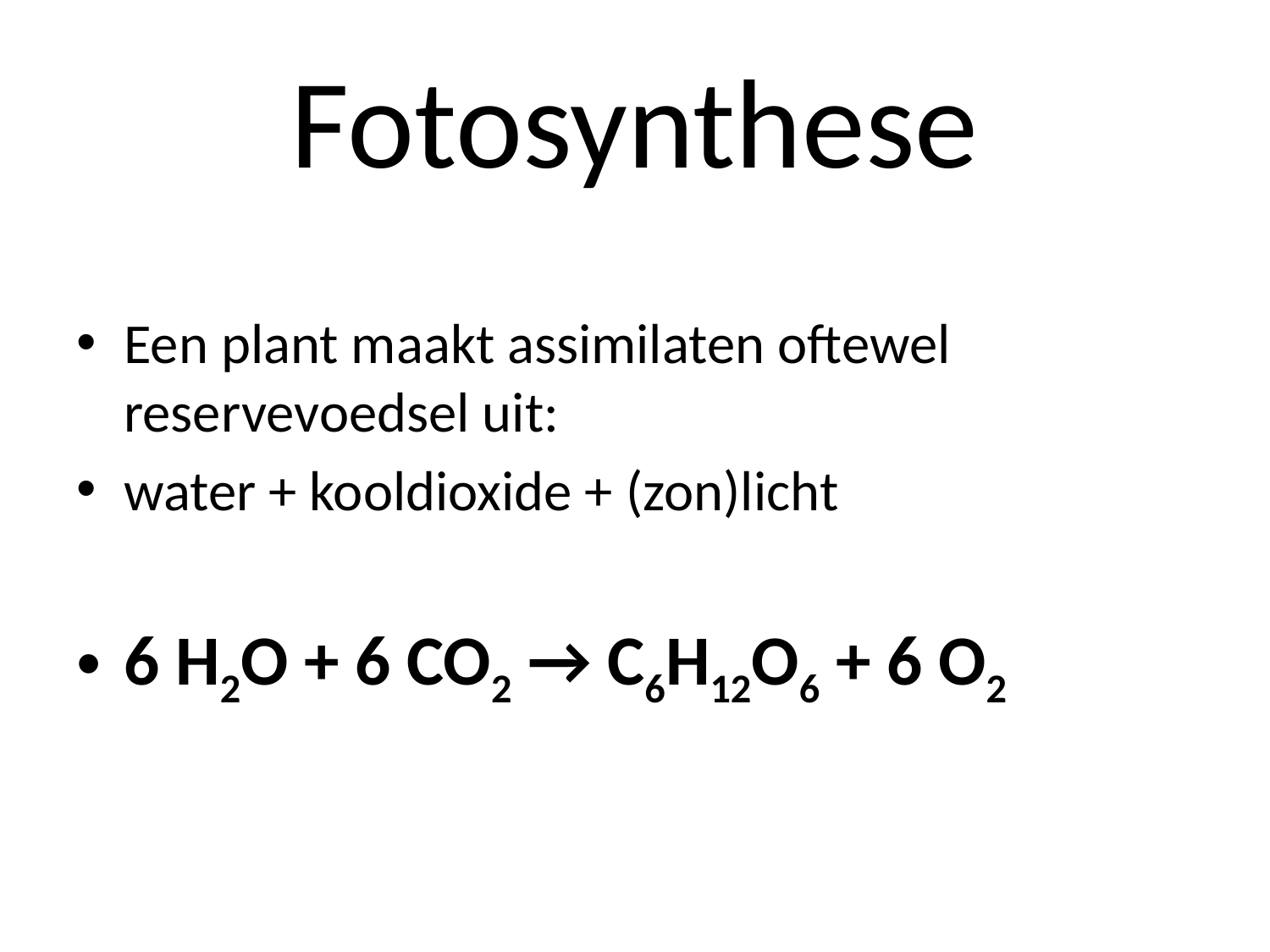

# Fotosynthese

Een plant maakt assimilaten oftewel reservevoedsel uit:
water + kooldioxide + (zon)licht

6 H2O + 6 CO2 → C6H12O6 + 6 O2